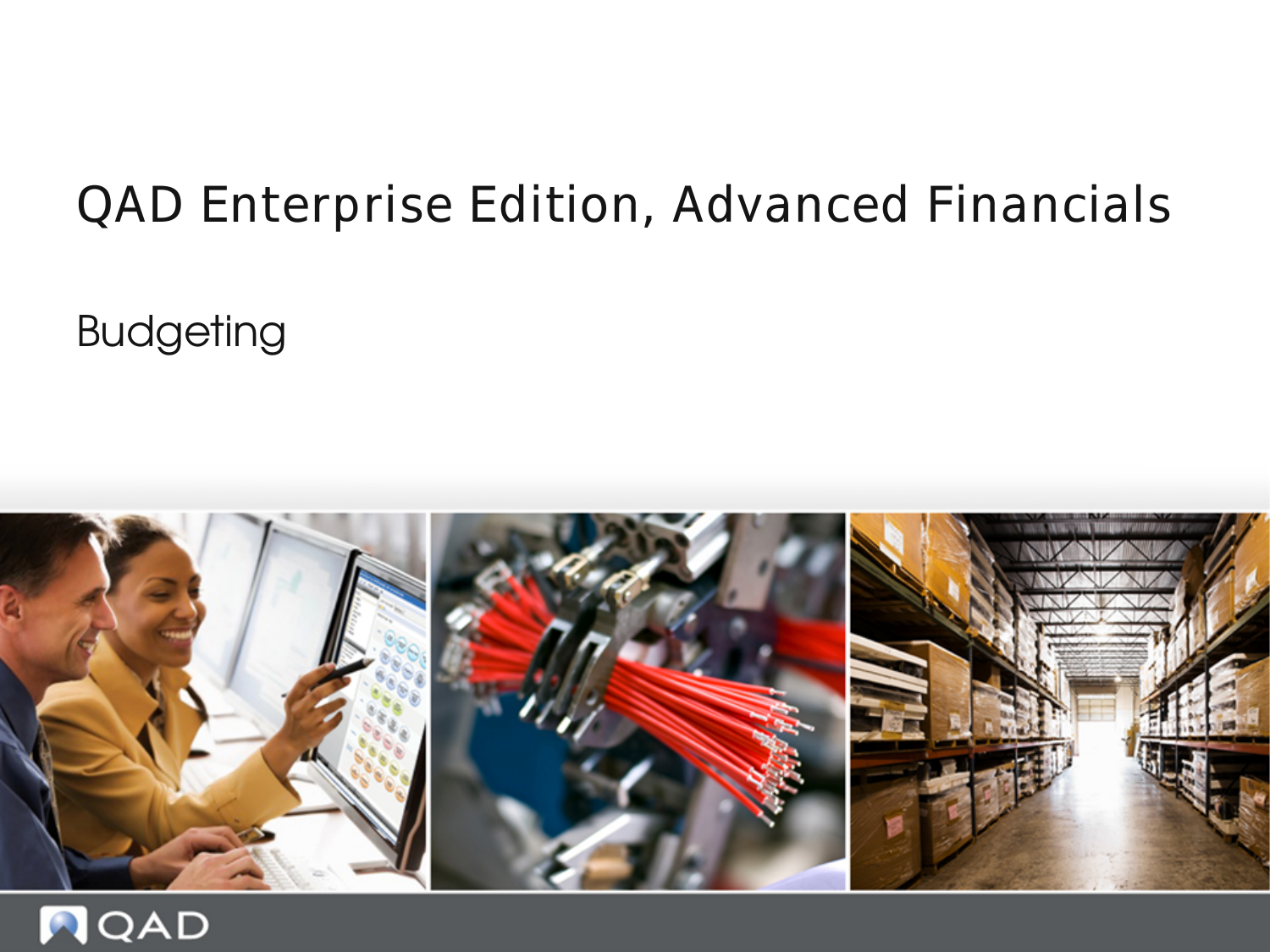

QAD Enterprise Edition, Advanced Financials
# Budgeting